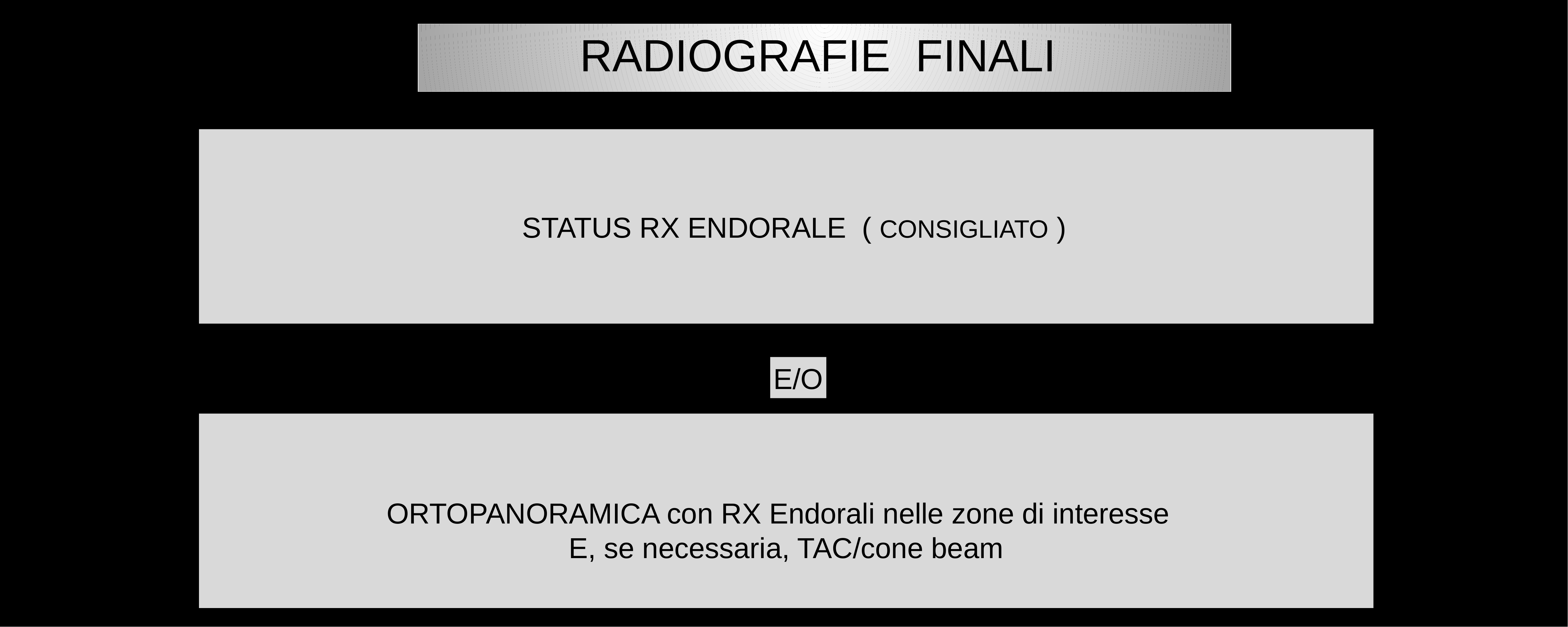

RADIOGRAFIE  FINALI

STATUS RX ENDORALE  ( CONSIGLIATO )
E/O

ORTOPANORAMICA con RX Endorali nelle zone di interesse
E, se necessaria, TAC/cone beam